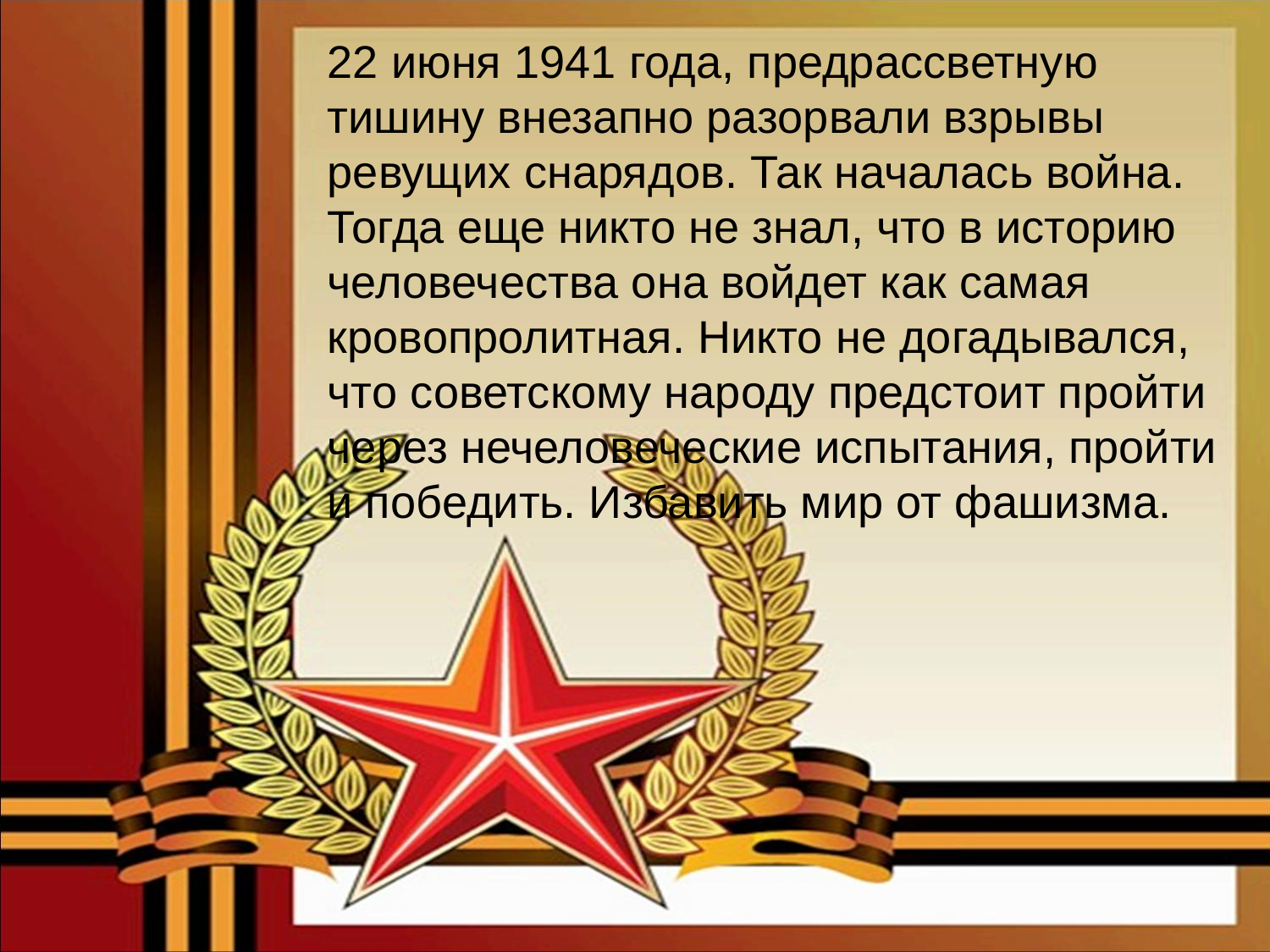

22 июня 1941 года, предрассветную тишину внезапно разорвали взрывы ревущих снарядов. Так началась война. Тогда еще никто не знал, что в историю человечества она войдет как самая кровопролитная. Никто не догадывался, что советскому народу предстоит пройти через нечеловеческие испытания, пройти и победить. Избавить мир от фашизма.